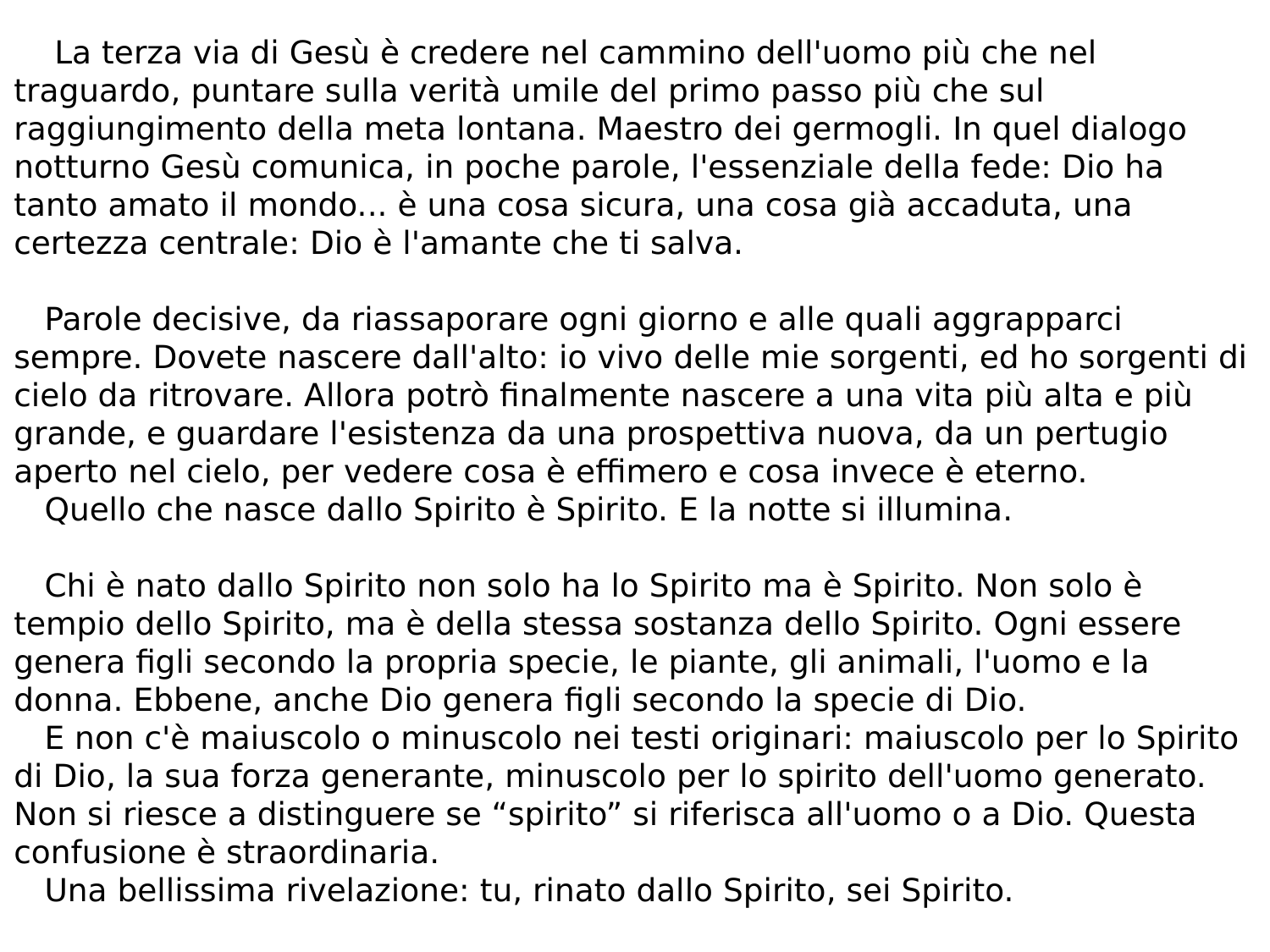

La terza via di Gesù è credere nel cammino dell'uomo più che nel traguardo, puntare sulla verità umile del primo passo più che sul raggiungimento della meta lontana. Maestro dei germogli. In quel dialogo notturno Gesù comunica, in poche parole, l'essenziale della fede: Dio ha tanto amato il mondo... è una cosa sicura, una cosa già accaduta, una certezza centrale: Dio è l'amante che ti salva.

   Parole decisive, da riassaporare ogni giorno e alle quali aggrapparci sempre. Dovete nascere dall'alto: io vivo delle mie sorgenti, ed ho sorgenti di cielo da ritrovare. Allora potrò finalmente nascere a una vita più alta e più grande, e guardare l'esistenza da una prospettiva nuova, da un pertugio aperto nel cielo, per vedere cosa è effimero e cosa invece è eterno.
   Quello che nasce dallo Spirito è Spirito. E la notte si illumina.

   Chi è nato dallo Spirito non solo ha lo Spirito ma è Spirito. Non solo è tempio dello Spirito, ma è della stessa sostanza dello Spirito. Ogni essere genera figli secondo la propria specie, le piante, gli animali, l'uomo e la donna. Ebbene, anche Dio genera figli secondo la specie di Dio.
   E non c'è maiuscolo o minuscolo nei testi originari: maiuscolo per lo Spirito di Dio, la sua forza generante, minuscolo per lo spirito dell'uomo generato. Non si riesce a distinguere se “spirito” si riferisca all'uomo o a Dio. Questa confusione è straordinaria.
   Una bellissima rivelazione: tu, rinato dallo Spirito, sei Spirito.